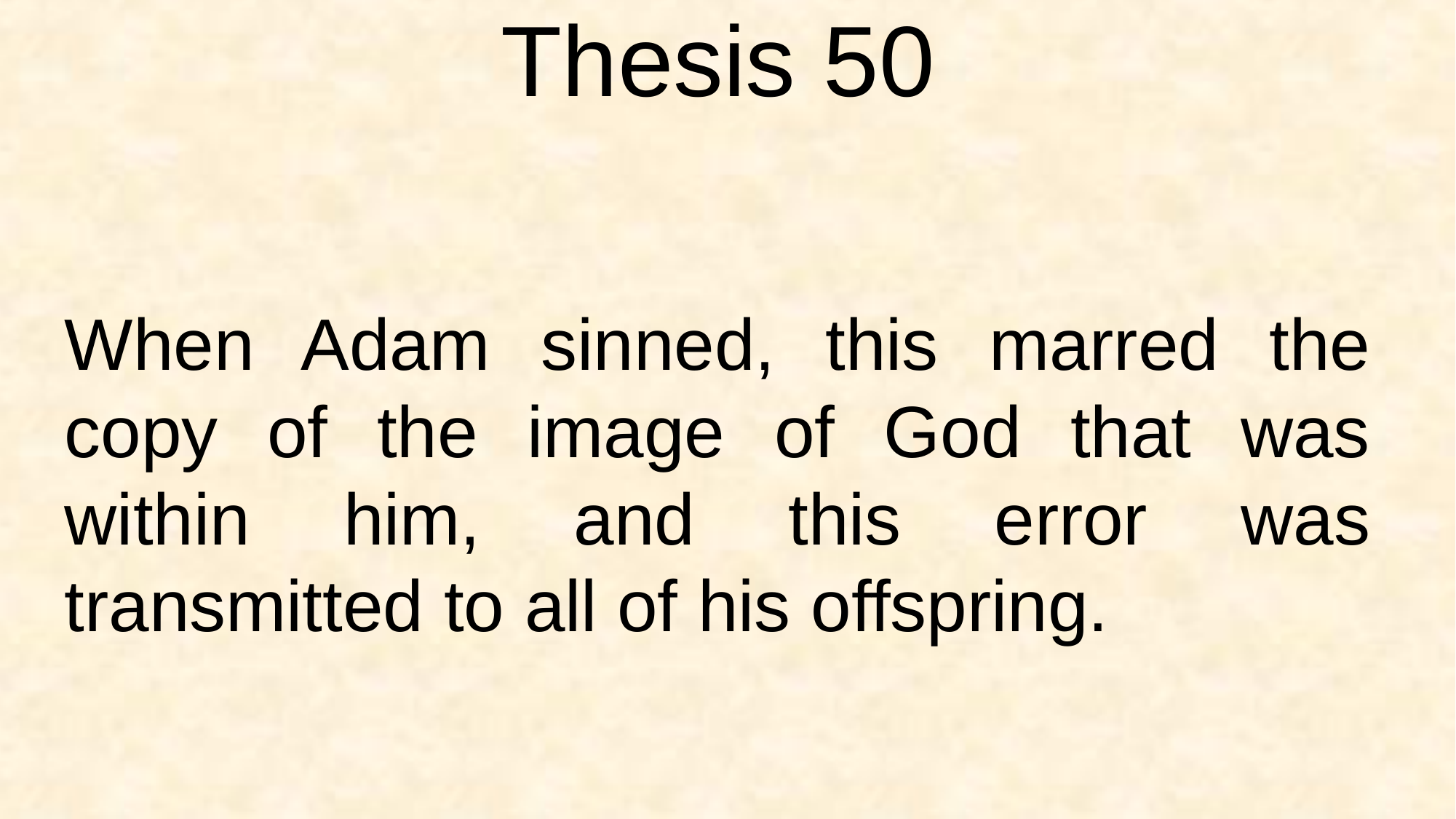

Thesis 50

When Adam sinned, this marred the copy of the image of God that was within him, and this error was transmitted to all of his offspring.